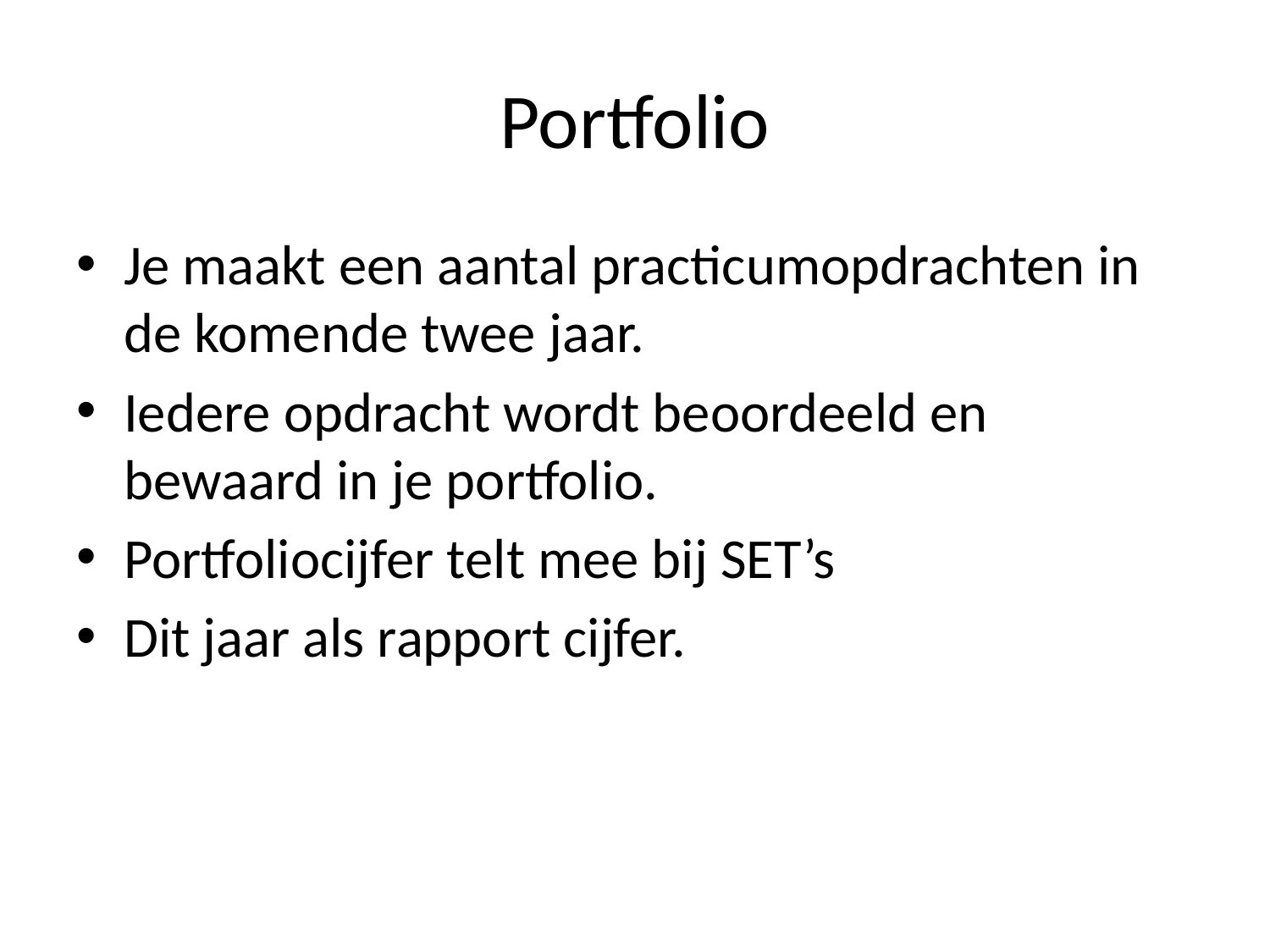

# Portfolio
Je maakt een aantal practicumopdrachten in de komende twee jaar.
Iedere opdracht wordt beoordeeld en bewaard in je portfolio.
Portfoliocijfer telt mee bij SET’s
Dit jaar als rapport cijfer.